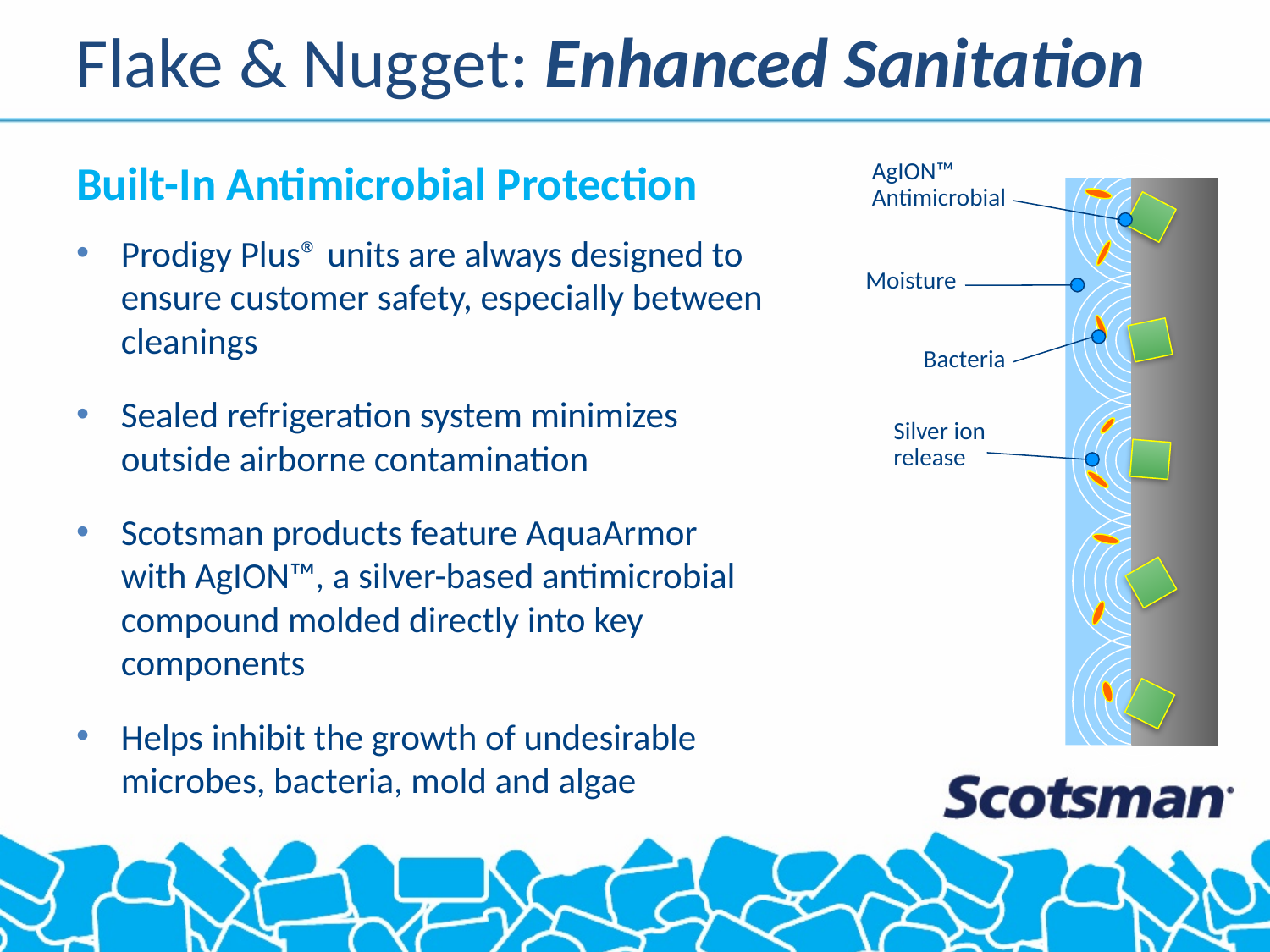

Flake & Nugget: Enhanced Sanitation
Built-In Antimicrobial Protection

Prodigy Plus® units are always designed to ensure customer safety, especially between cleanings

Sealed refrigeration system minimizes outside airborne contamination

Scotsman products feature AquaArmor with AgION™, a silver-based antimicrobial compound molded directly into key components

Helps inhibit the growth of undesirable microbes, bacteria, mold and algae
AgION™ Antimicrobial

Moisture

Bacteria
Silver ion release